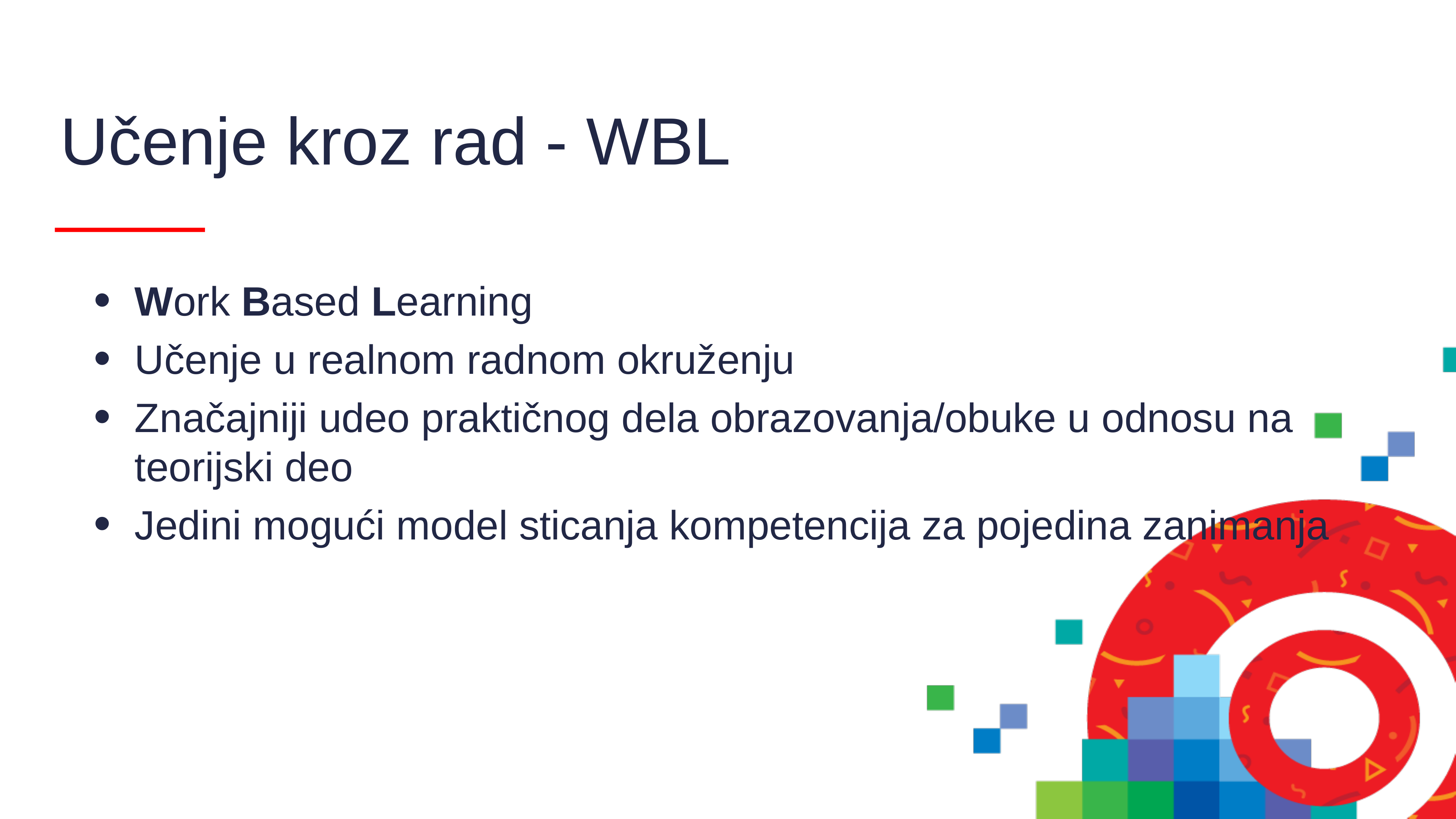

# Učenje kroz rad - WBL
Work Based Learning
Učenje u realnom radnom okruženju
Značajniji udeo praktičnog dela obrazovanja/obuke u odnosu na teorijski deo
Jedini mogući model sticanja kompetencija za pojedina zanimanja